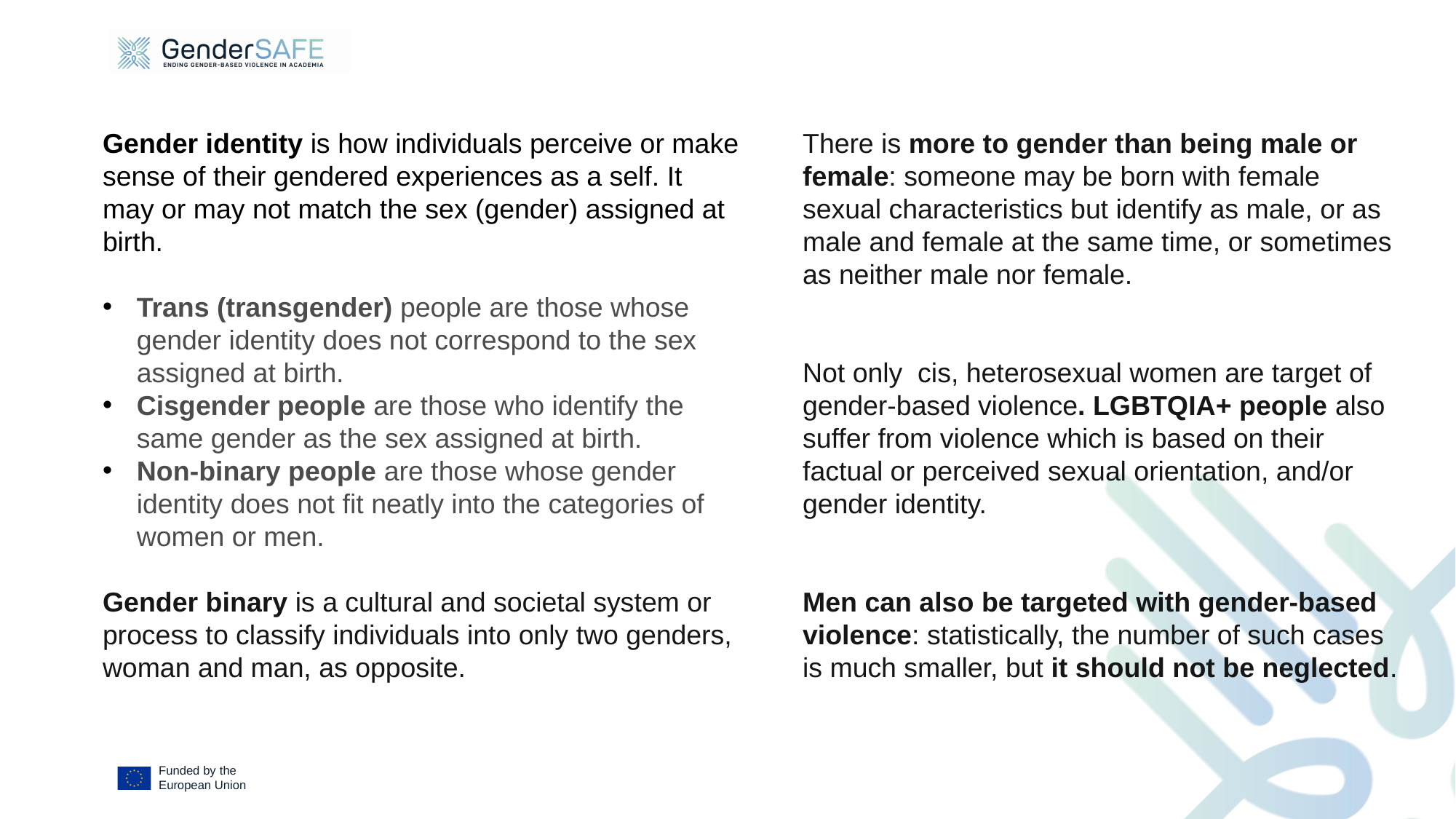

Gender identity is how individuals perceive or make sense of their gendered experiences as a self. It may or may not match the sex (gender) assigned at birth.

Trans (transgender) people are those whose gender identity does not correspond to the sex assigned at birth.
Cisgender people are those who identify the same gender as the sex assigned at birth.
Non-binary people are those whose gender identity does not fit neatly into the categories of women or men.

Gender binary is a cultural and societal system or process to classify individuals into only two genders, woman and man, as opposite.

There is more to gender than being male or female: someone may be born with female sexual characteristics but identify as male, or as male and female at the same time, or sometimes as neither male nor female.

Not only  cis, heterosexual women are target of gender-based violence. LGBTQIA+ people also suffer from violence which is based on their factual or perceived sexual orientation, and/or gender identity.

Men can also be targeted with gender-based violence: statistically, the number of such cases is much smaller, but it should not be neglected.